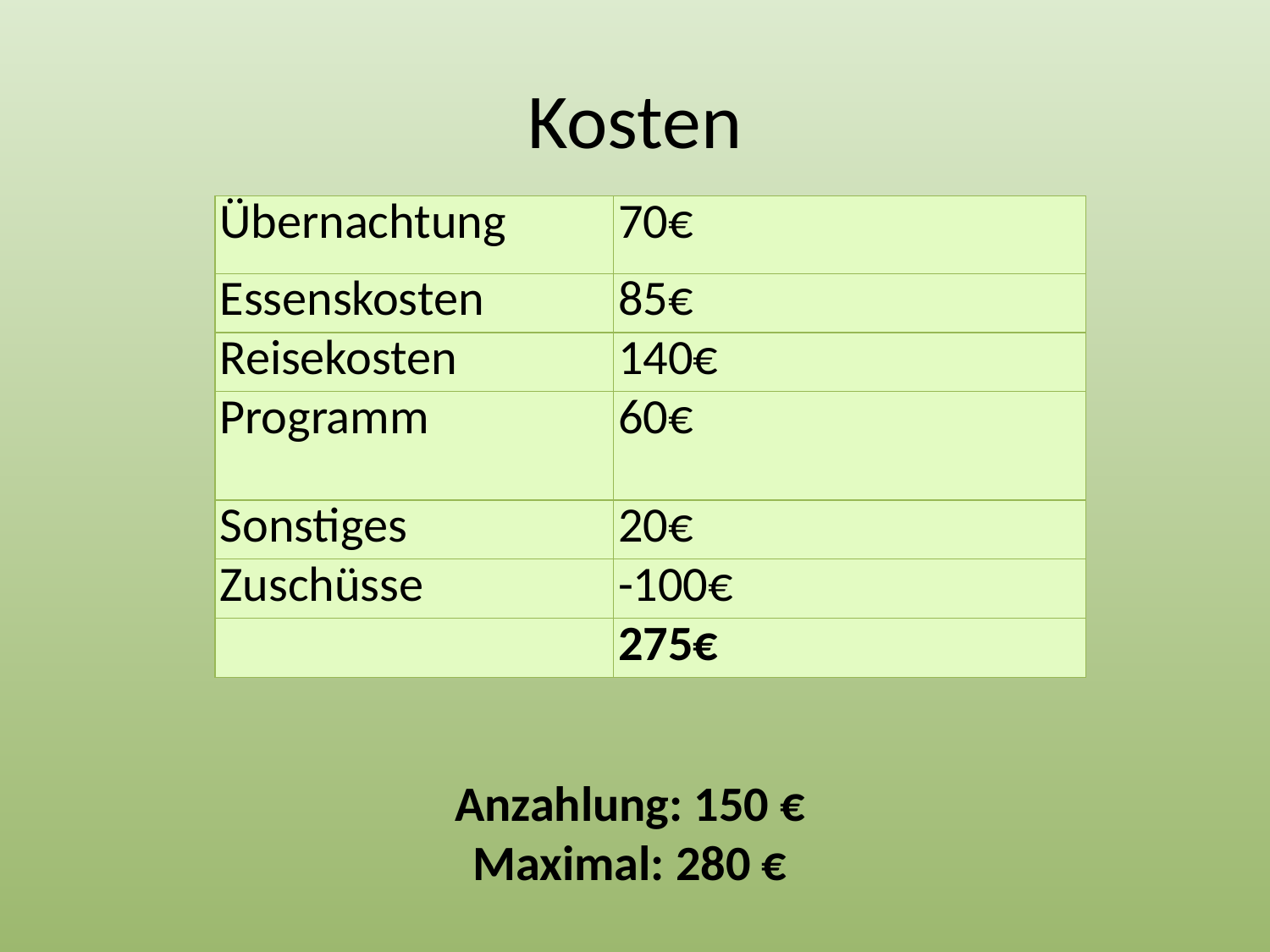

# Kosten
| Übernachtung | 70€ |
| --- | --- |
| Essenskosten | 85€ |
| Reisekosten | 140€ |
| Programm | 60€ |
| Sonstiges | 20€ |
| Zuschüsse | -100€ |
|  | 275€ |
Anzahlung: 150 €
Maximal: 280 €